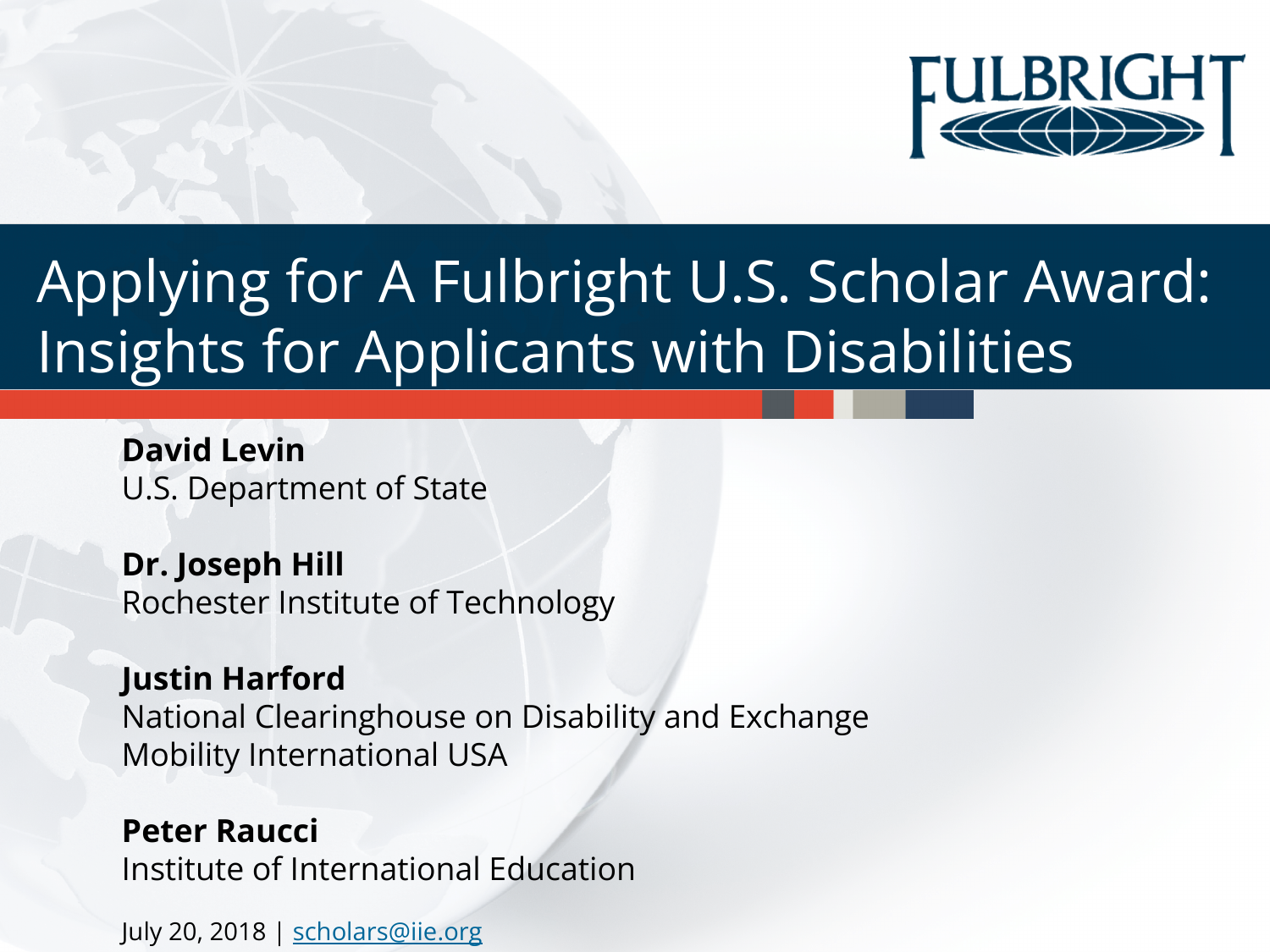

Applying for A Fulbright U.S. Scholar Award: Insights for Applicants with Disabilities
David Levin
U.S. Department of State
Dr. Joseph Hill
Rochester Institute of Technology
Justin Harford
National Clearinghouse on Disability and Exchange
Mobility International USA
Peter Raucci
Institute of International Education
July 20, 2018 | scholars@iie.org